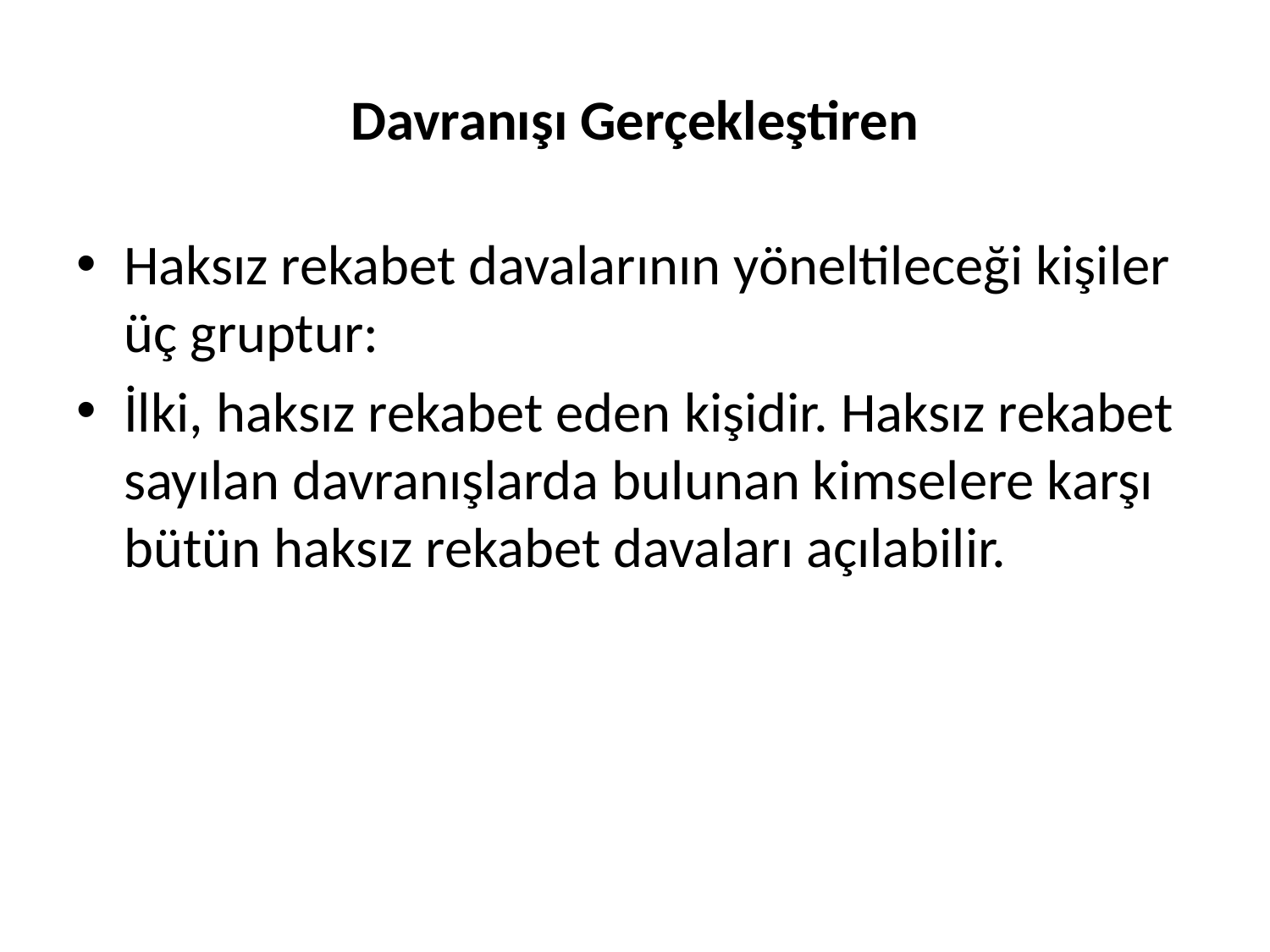

# Davranışı Gerçekleştiren
Haksız rekabet davalarının yöneltileceği kişiler üç gruptur:
İlki, haksız rekabet eden kişidir. Haksız rekabet sayılan davranışlarda bulunan kimselere karşı bütün haksız rekabet davaları açılabilir.